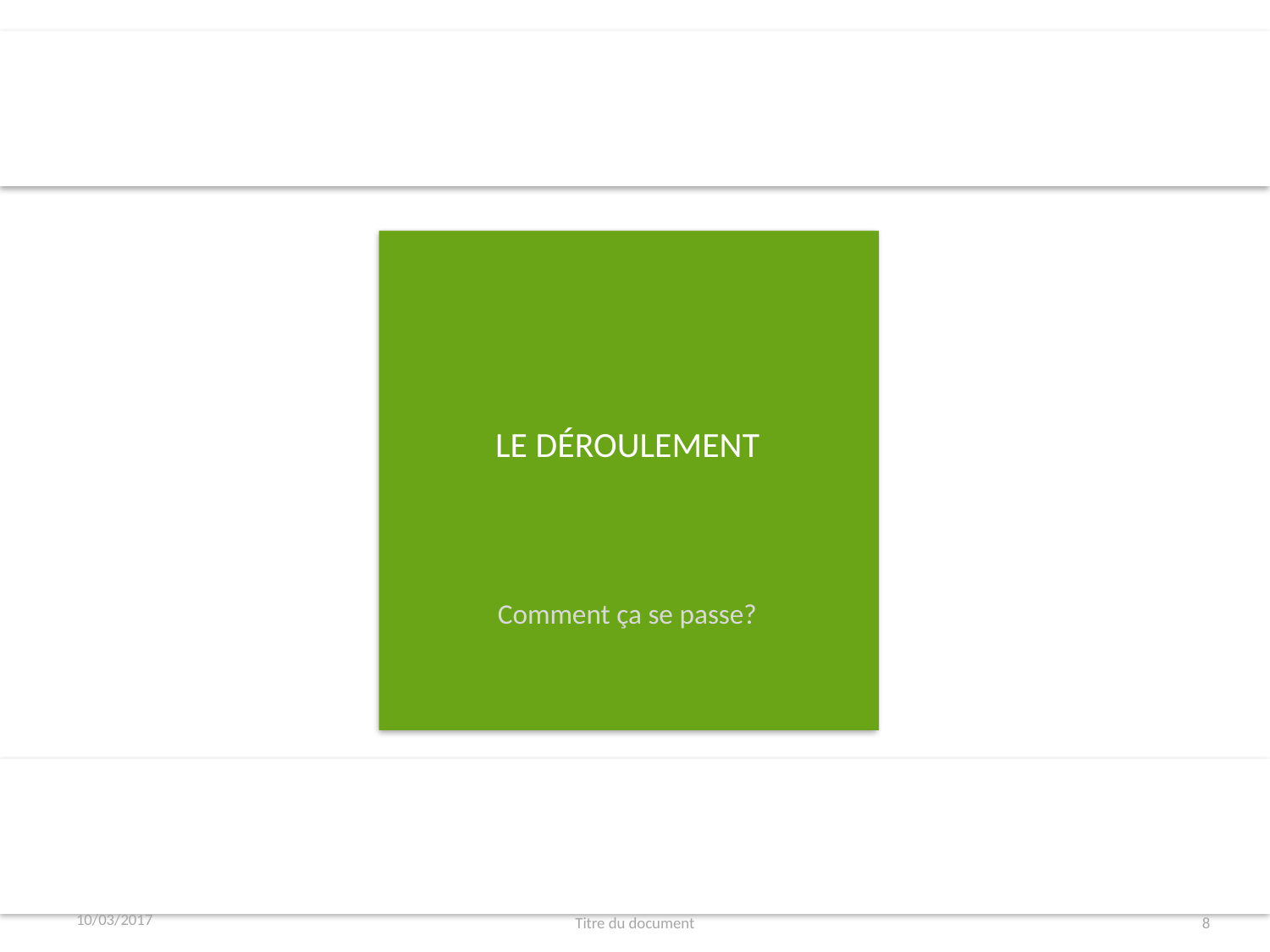

# Le déroulement
Comment ça se passe?
10/03/2017
Titre du document
8